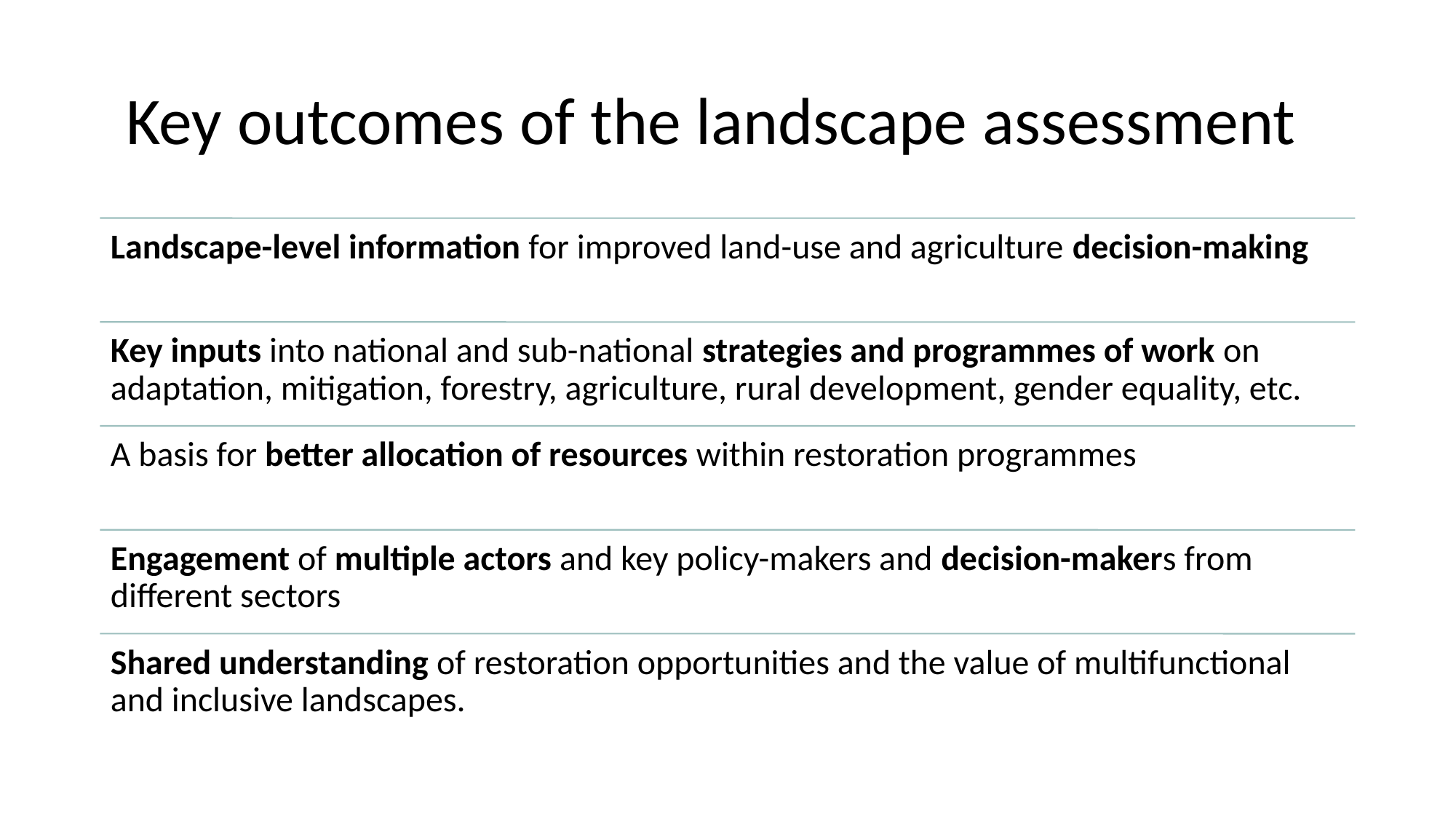

# Key outcomes of the landscape assessment
Landscape-level information for improved land-use and agriculture decision-making
Key inputs into national and sub-national strategies and programmes of work on adaptation, mitigation, forestry, agriculture, rural development, gender equality, etc.
A basis for better allocation of resources within restoration programmes
Engagement of multiple actors and key policy-makers and decision-makers from different sectors
Shared understanding of restoration opportunities and the value of multifunctional and inclusive landscapes.